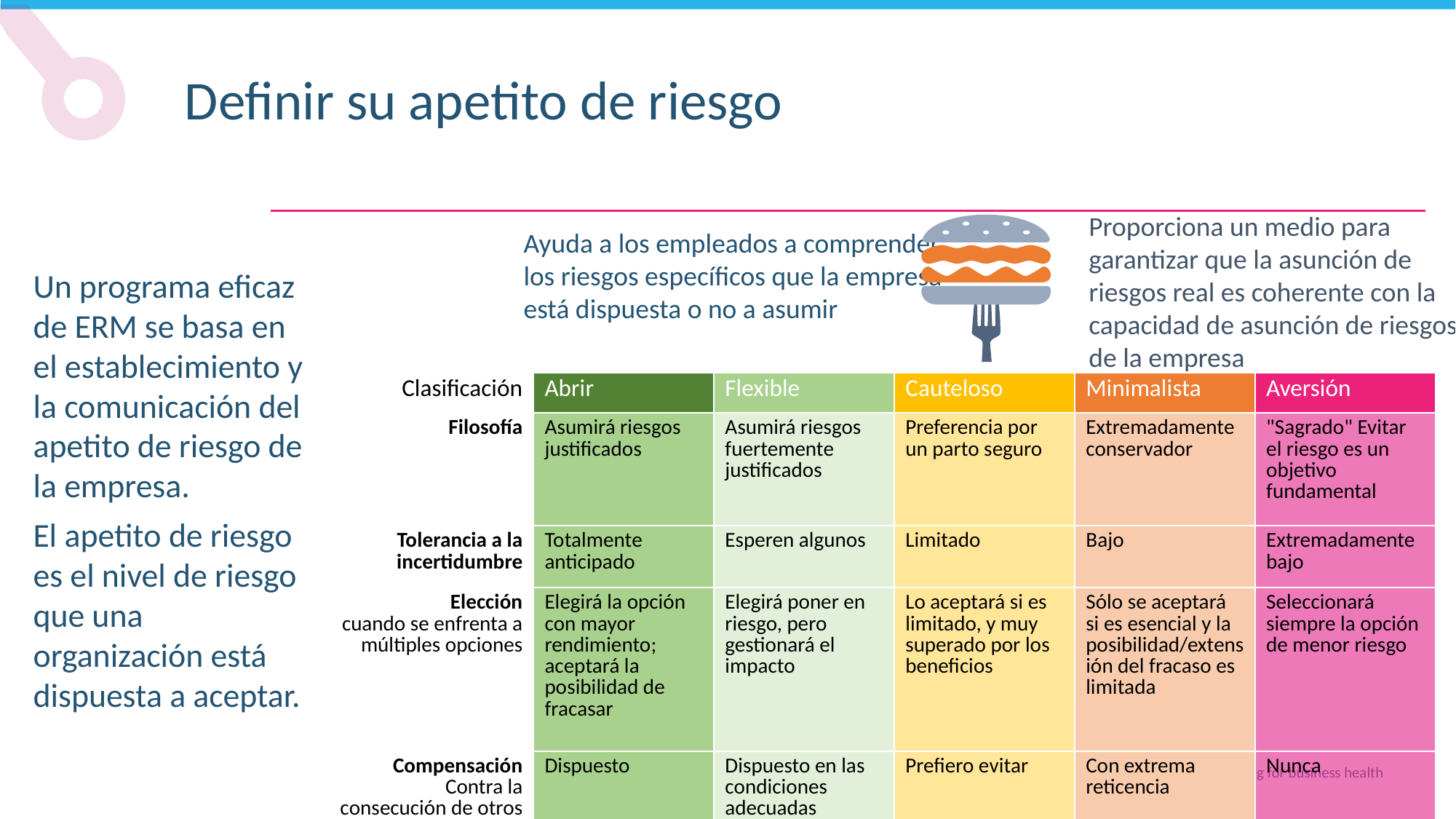

Definir su apetito de riesgo
Proporciona un medio para garantizar que la asunción de riesgos real es coherente con la capacidad de asunción de riesgos de la empresa

Ayuda a los empleados a comprender los riesgos específicos que la empresa está dispuesta o no a asumir
Un programa eficaz de ERM se basa en el establecimiento y la comunicación del apetito de riesgo de la empresa.
El apetito de riesgo es el nivel de riesgo que una organización está dispuesta a aceptar.

| Clasificación | Abrir | Flexible | Cauteloso | Minimalista | Aversión |
| --- | --- | --- | --- | --- | --- |
| Filosofía | Asumirá riesgos justificados | Asumirá riesgos fuertemente justificados | Preferencia por un parto seguro | Extremadamente conservador | "Sagrado" Evitar el riesgo es un objetivo fundamental |
| Tolerancia a la incertidumbre | Totalmente anticipado | Esperen algunos | Limitado | Bajo | Extremadamente bajo |
| Elección cuando se enfrenta a múltiples opciones | Elegirá la opción con mayor rendimiento; aceptará la posibilidad de fracasar | Elegirá poner en riesgo, pero gestionará el impacto | Lo aceptará si es limitado, y muy superado por los beneficios | Sólo se aceptará si es esencial y la posibilidad/extensión del fracaso es limitada | Seleccionará siempre la opción de menor riesgo |
| Compensación Contra la consecución de otros objetivos | Dispuesto | Dispuesto en las condiciones adecuadas | Prefiero evitar | Con extrema reticencia | Nunca |